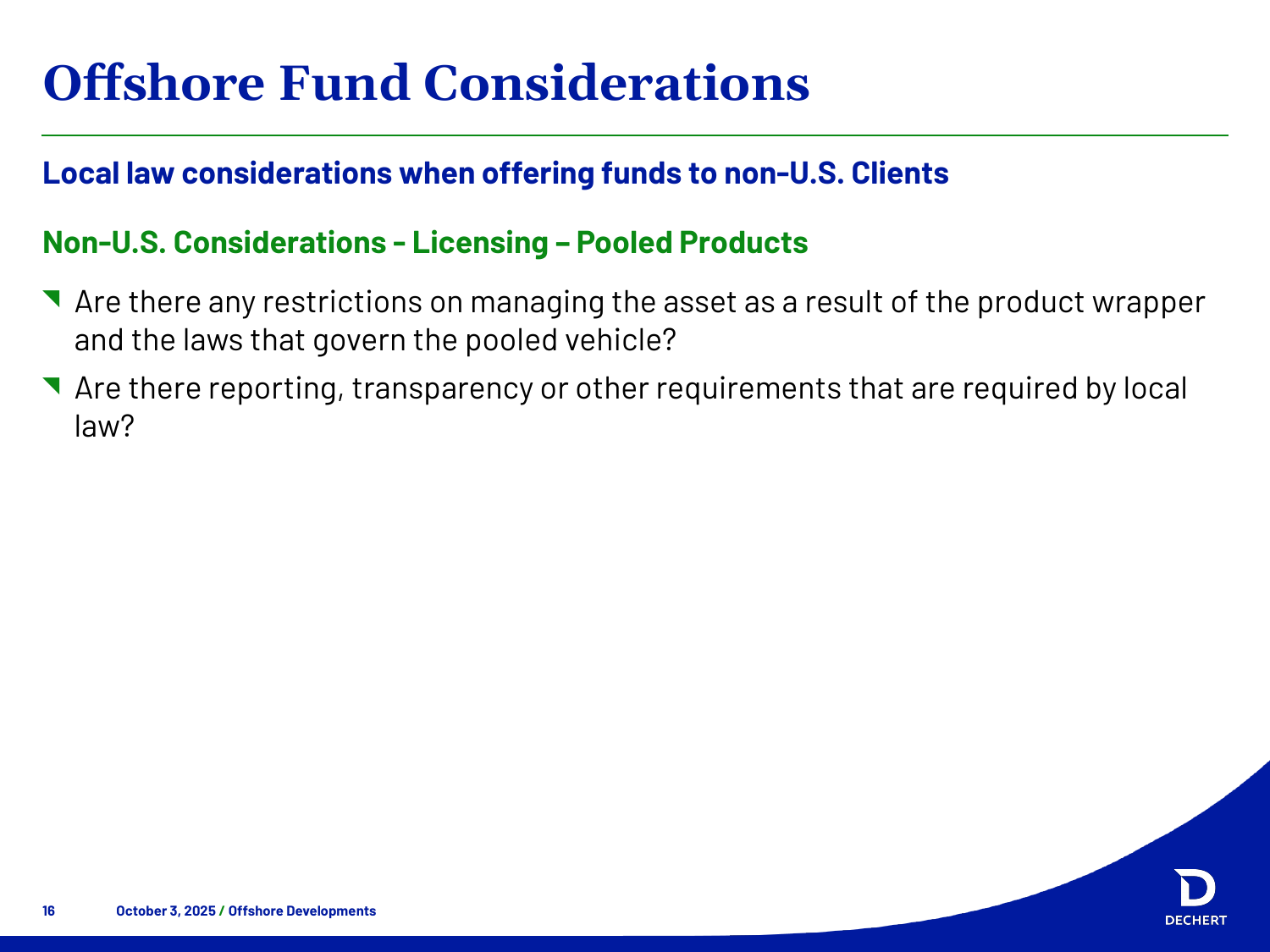

# Offshore Fund Considerations

Local law considerations when offering funds to non-U.S. Clients
Non-U.S. Considerations - Licensing – Pooled Products
Are there any restrictions on managing the asset as a result of the product wrapper and the laws that govern the pooled vehicle?
Are there reporting, transparency or other requirements that are required by local law?
16
16
October 3, 2025 / Offshore Developments